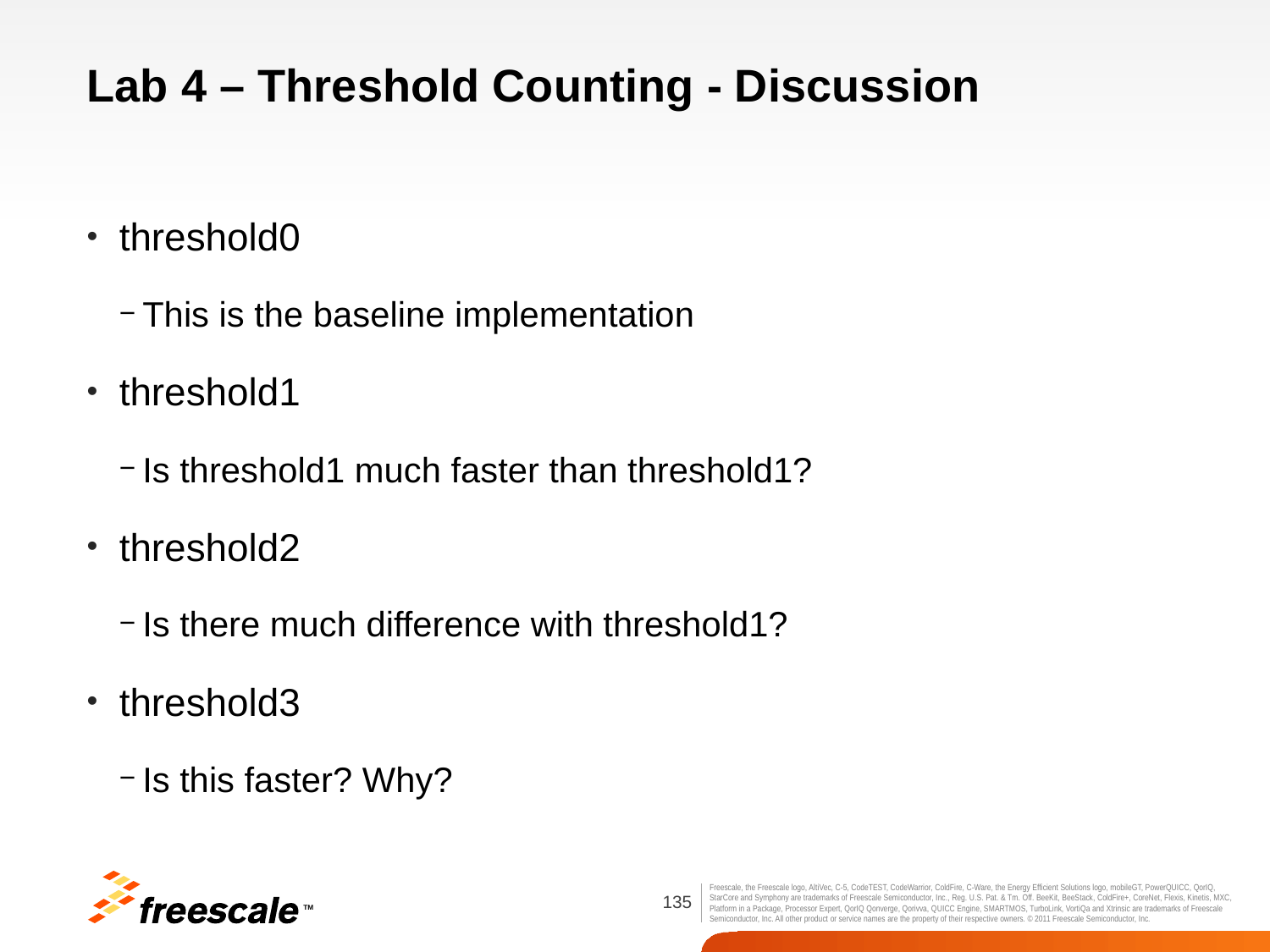

# Lab 4 – Threshold Counting - Discussion
threshold0
This is the baseline implementation
threshold1
Is threshold1 much faster than threshold1?
threshold2
Is there much difference with threshold1?
threshold3
Is this faster? Why?